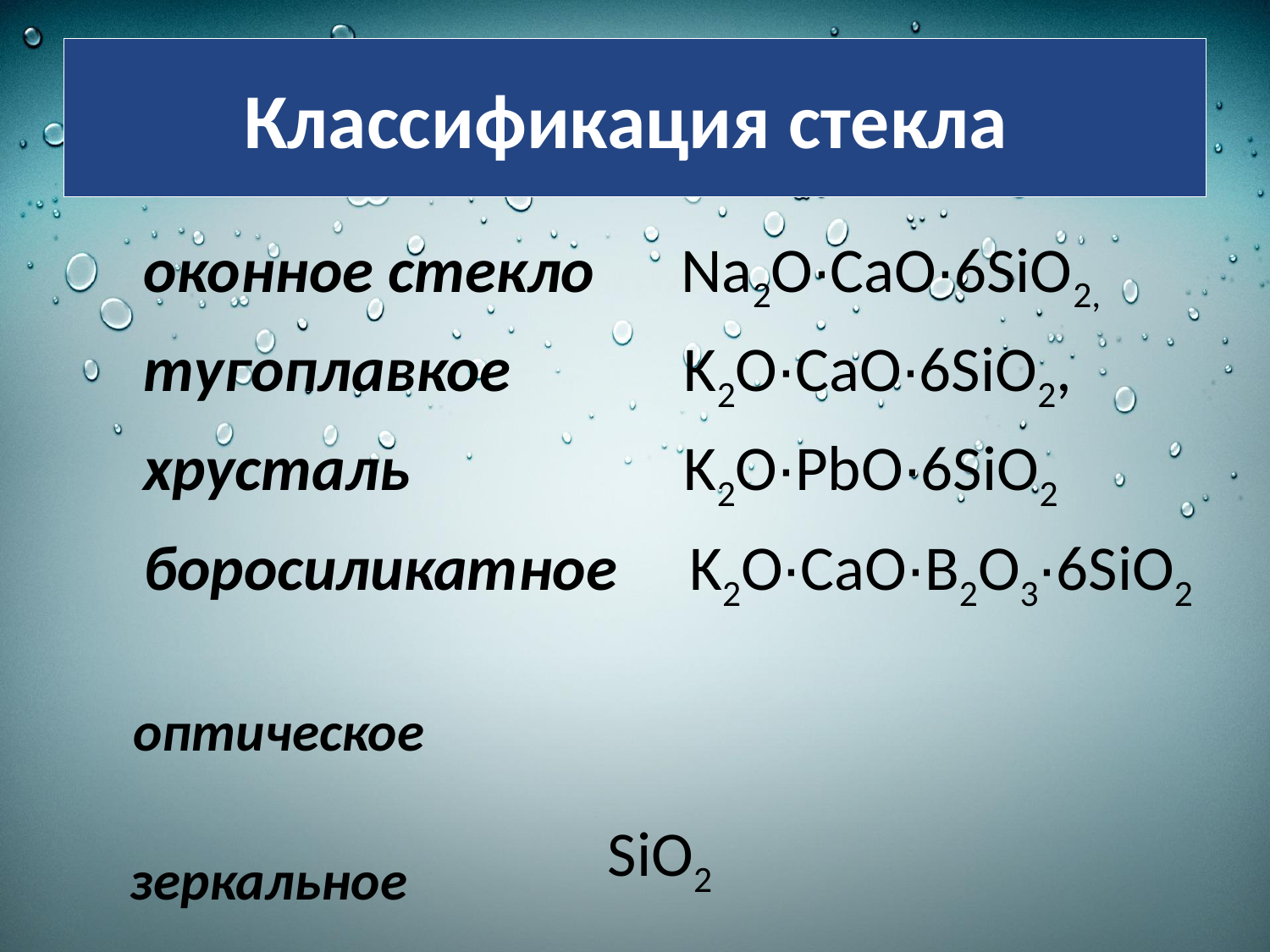

# Классификация стекла
       оконное стекло      Na2O∙СaO∙6SiO2,
       тугоплавкое            K2O∙CaO∙6SiO2,
       хрусталь                   K2O∙PbO∙6SiO2
       боросиликатное     K2O∙CaO∙B2O3∙6SiO2
           оптическое
       зеркальное                SiO2